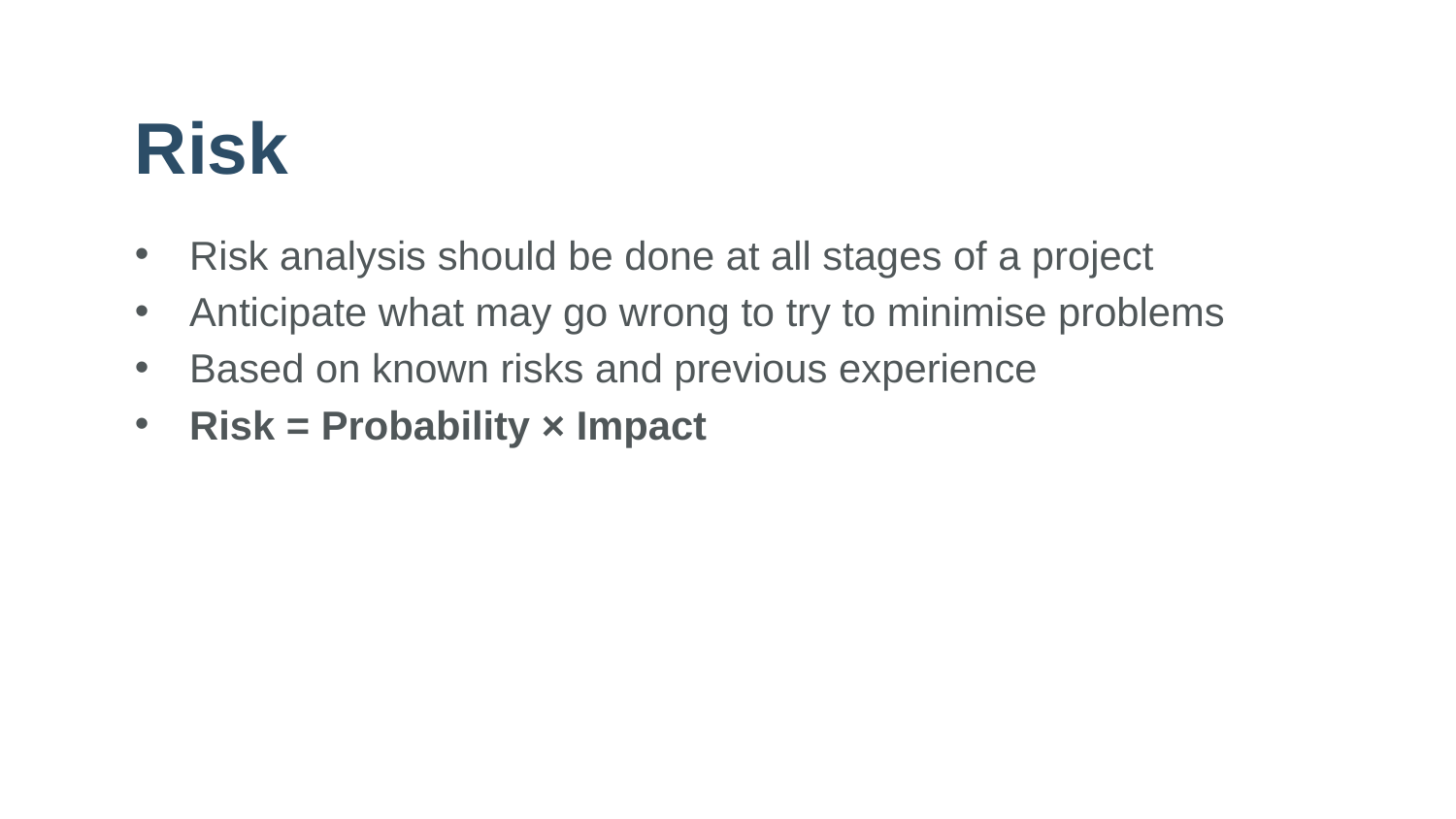

# Risk
Risk analysis should be done at all stages of a project
Anticipate what may go wrong to try to minimise problems
Based on known risks and previous experience
Risk = Probability × Impact